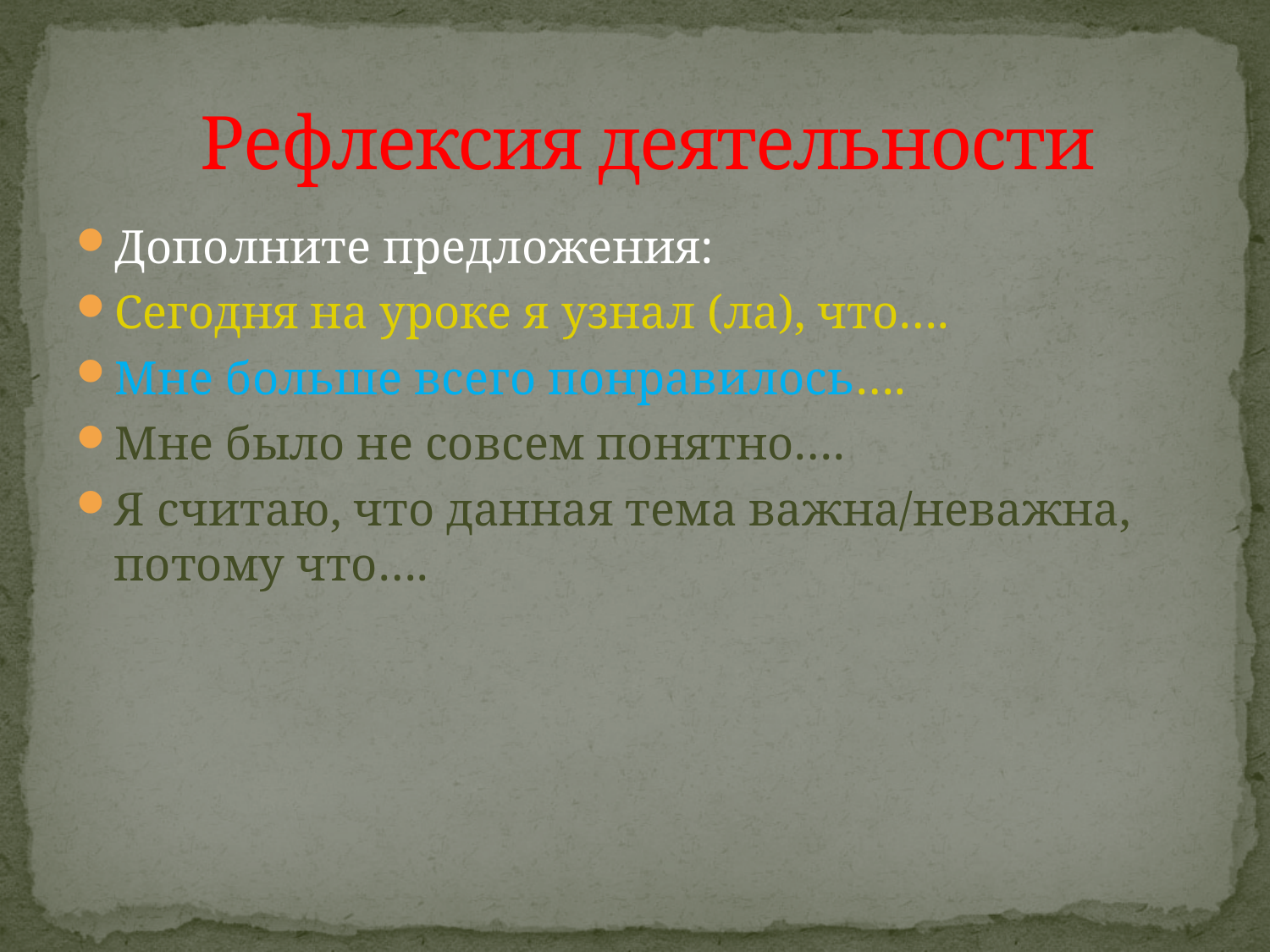

# Рефлексия деятельности
Дополните предложения:
Сегодня на уроке я узнал (ла), что….
Мне больше всего понравилось….
Мне было не совсем понятно….
Я считаю, что данная тема важна/неважна, потому что….